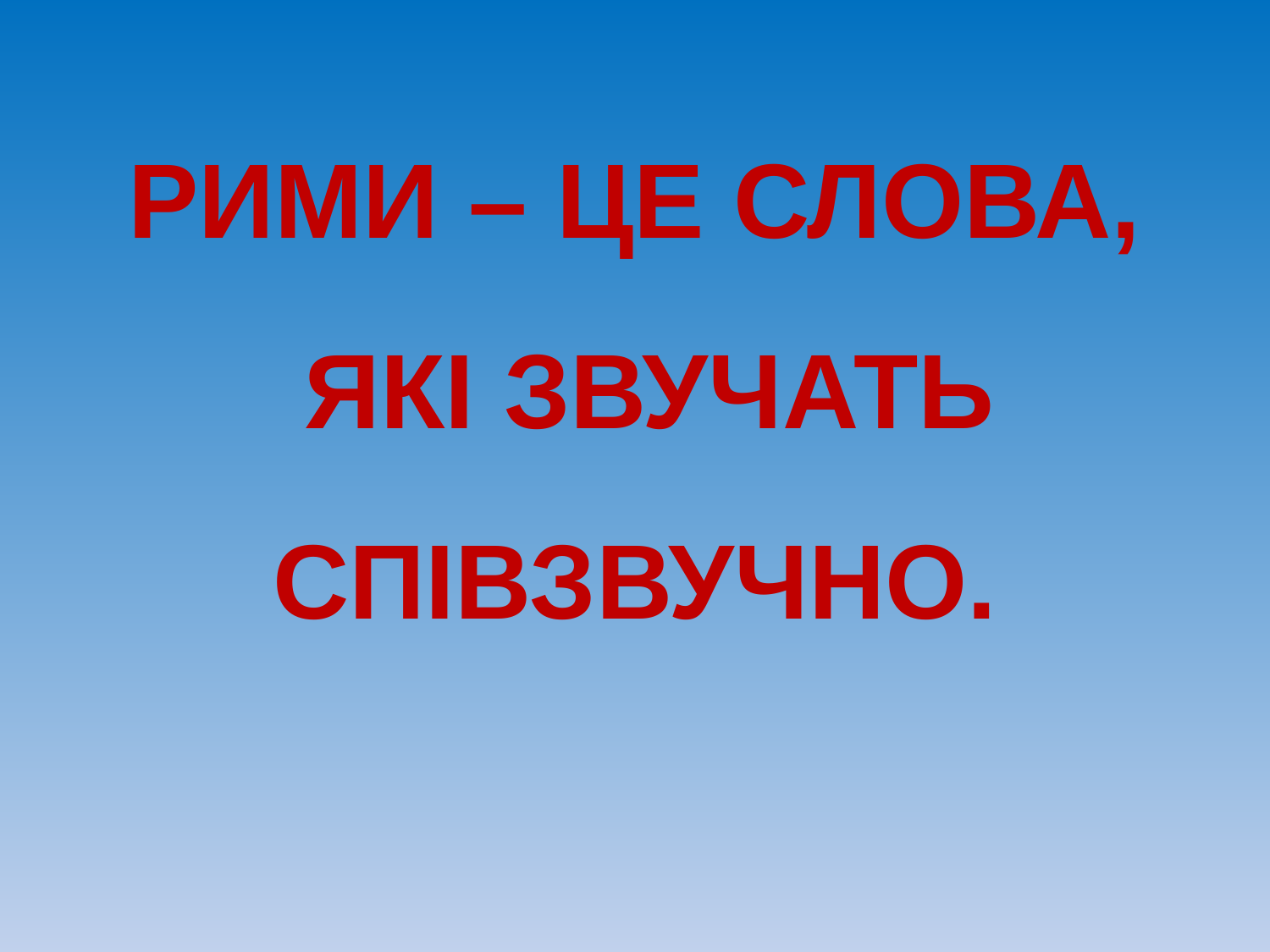

# РИМИ – ЦЕ СЛОВА, ЯКІ ЗВУЧАТЬ СПІВЗВУЧНО.